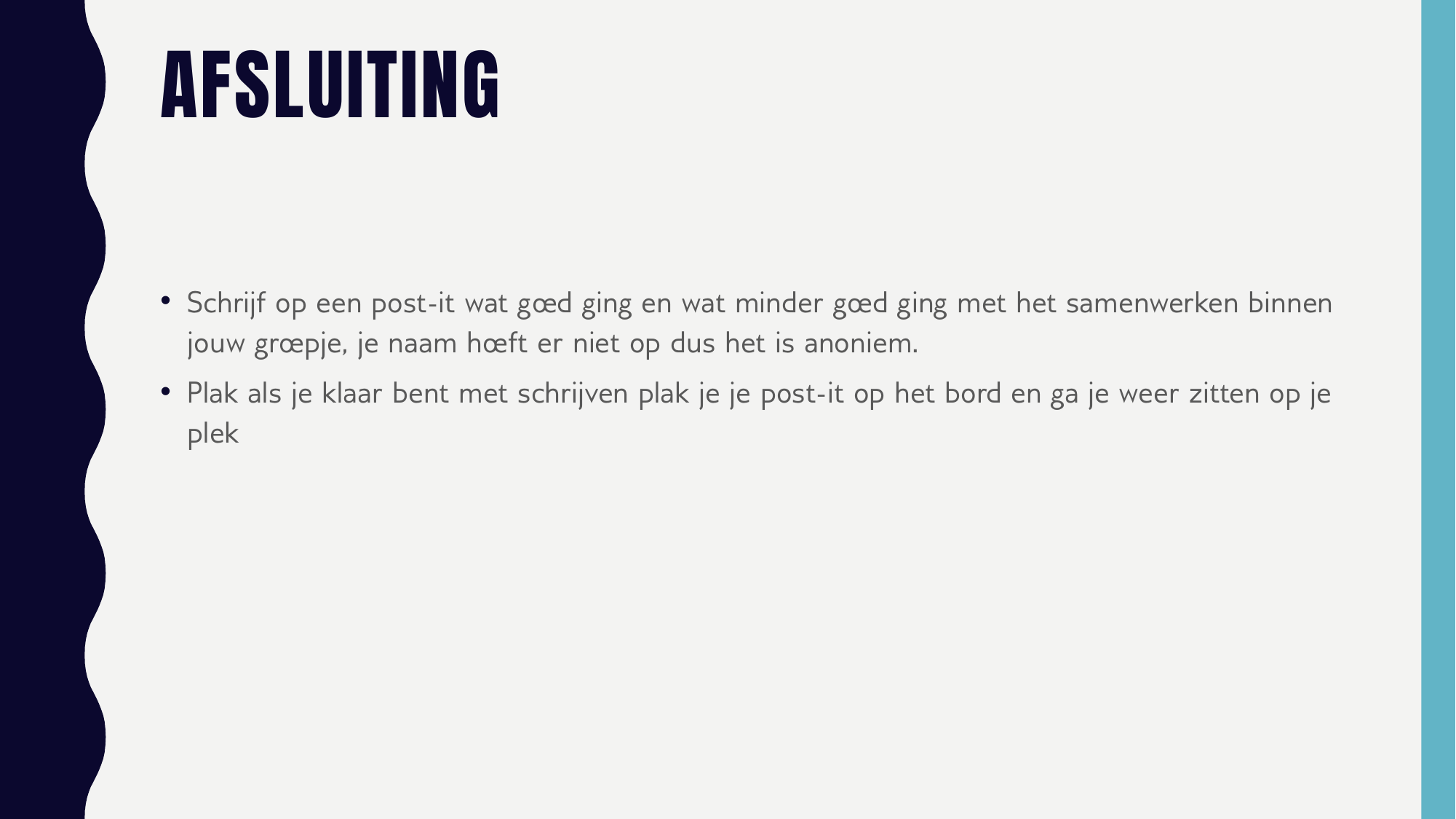

# Afsluiting
Schrijf op een post-it wat goed ging en wat minder goed ging met het samenwerken binnen jouw groepje, je naam hoeft er niet op dus het is anoniem.
Plak als je klaar bent met schrijven plak je je post-it op het bord en ga je weer zitten op je plek